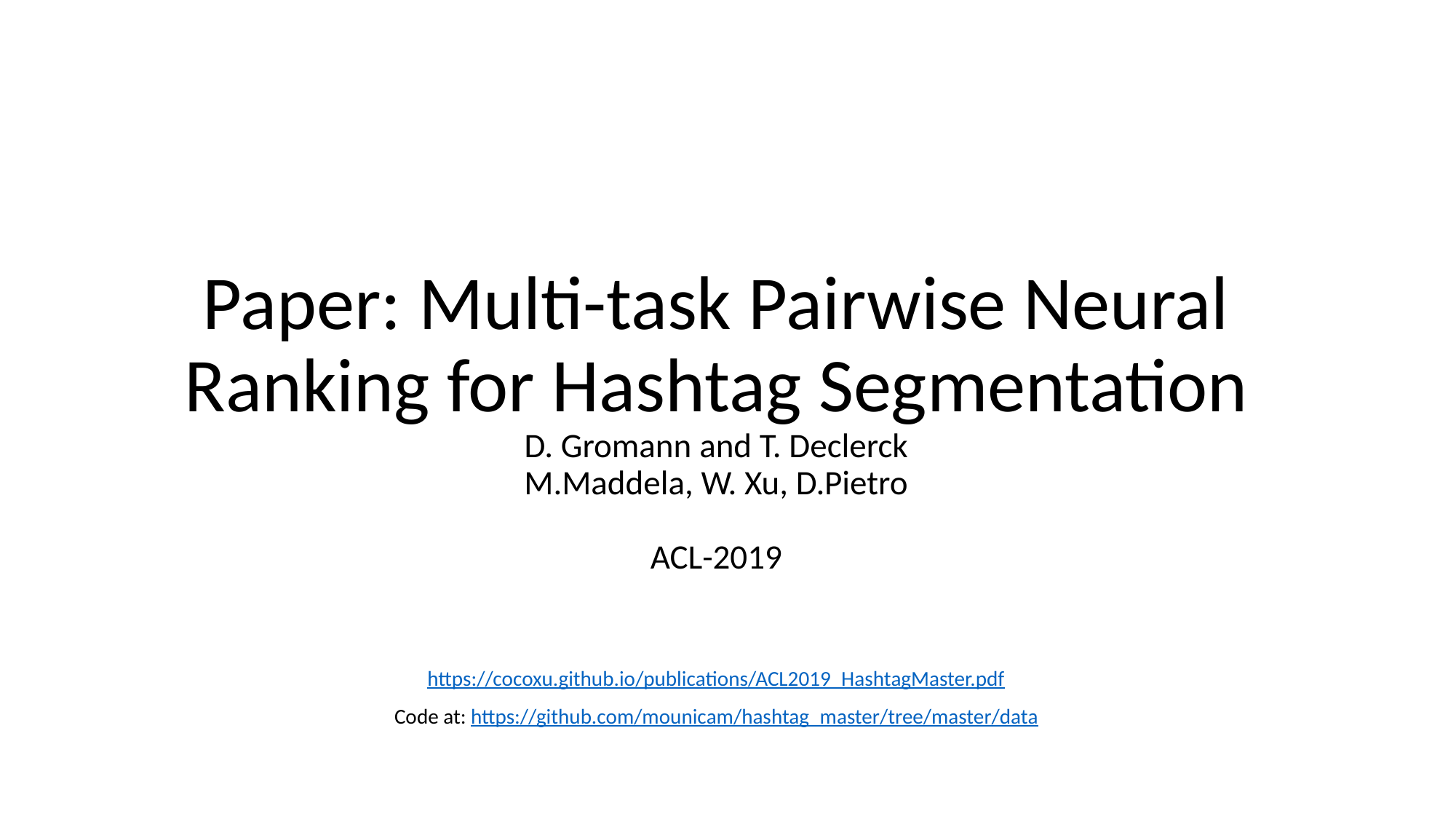

# Paper: Multi-task Pairwise Neural Ranking for Hashtag Segmentation D. Gromann and T. Declerck M.Maddela, W. Xu, D.Pietro ACL-2019

https://cocoxu.github.io/publications/ACL2019_HashtagMaster.pdf
Code at: https://github.com/mounicam/hashtag_master/tree/master/data